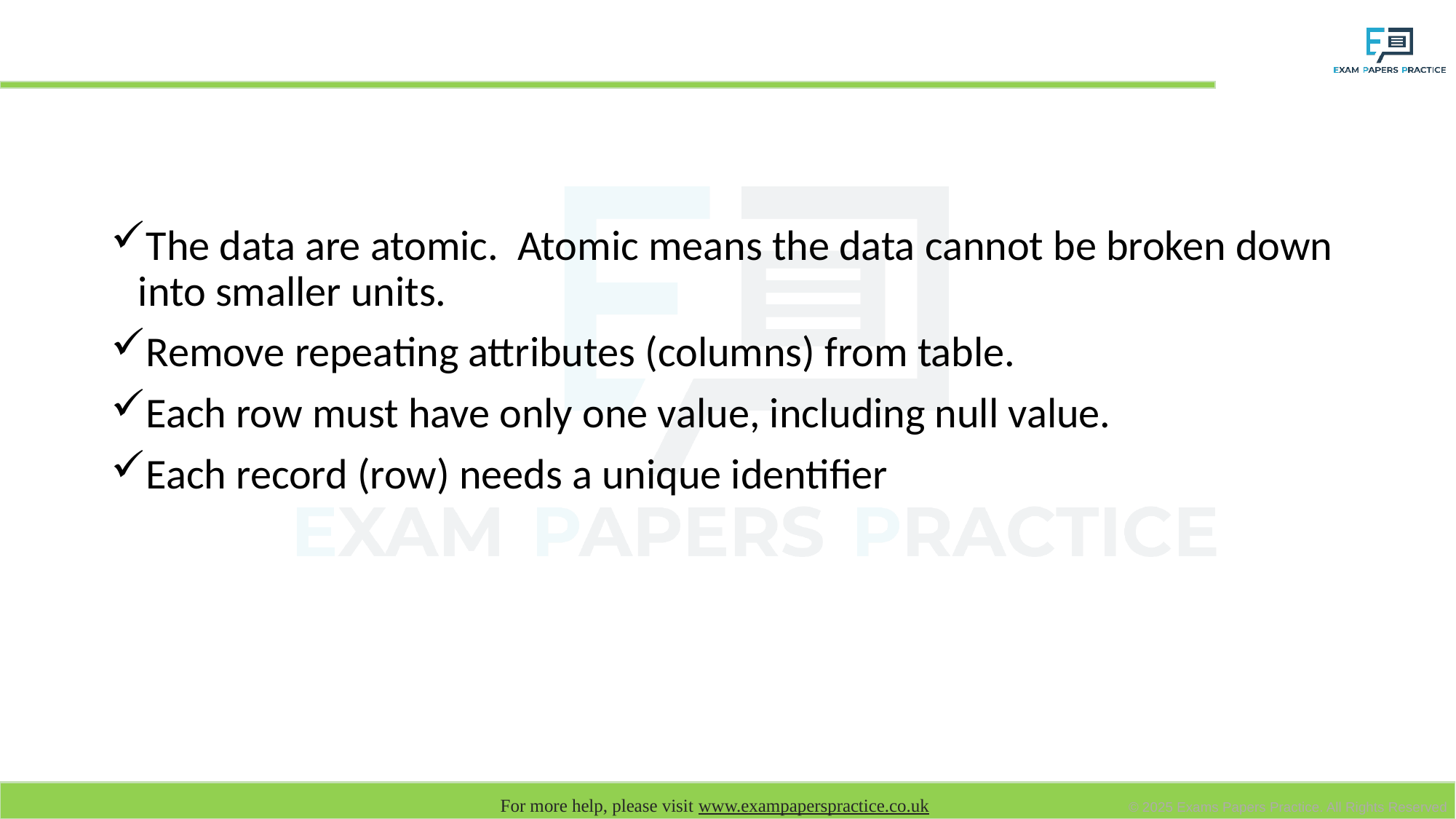

# Normalisation: First Normal form (1NF)
The data are atomic.  Atomic means the data cannot be broken down into smaller units.
Remove repeating attributes (columns) from table.
Each row must have only one value, including null value.
Each record (row) needs a unique identifier